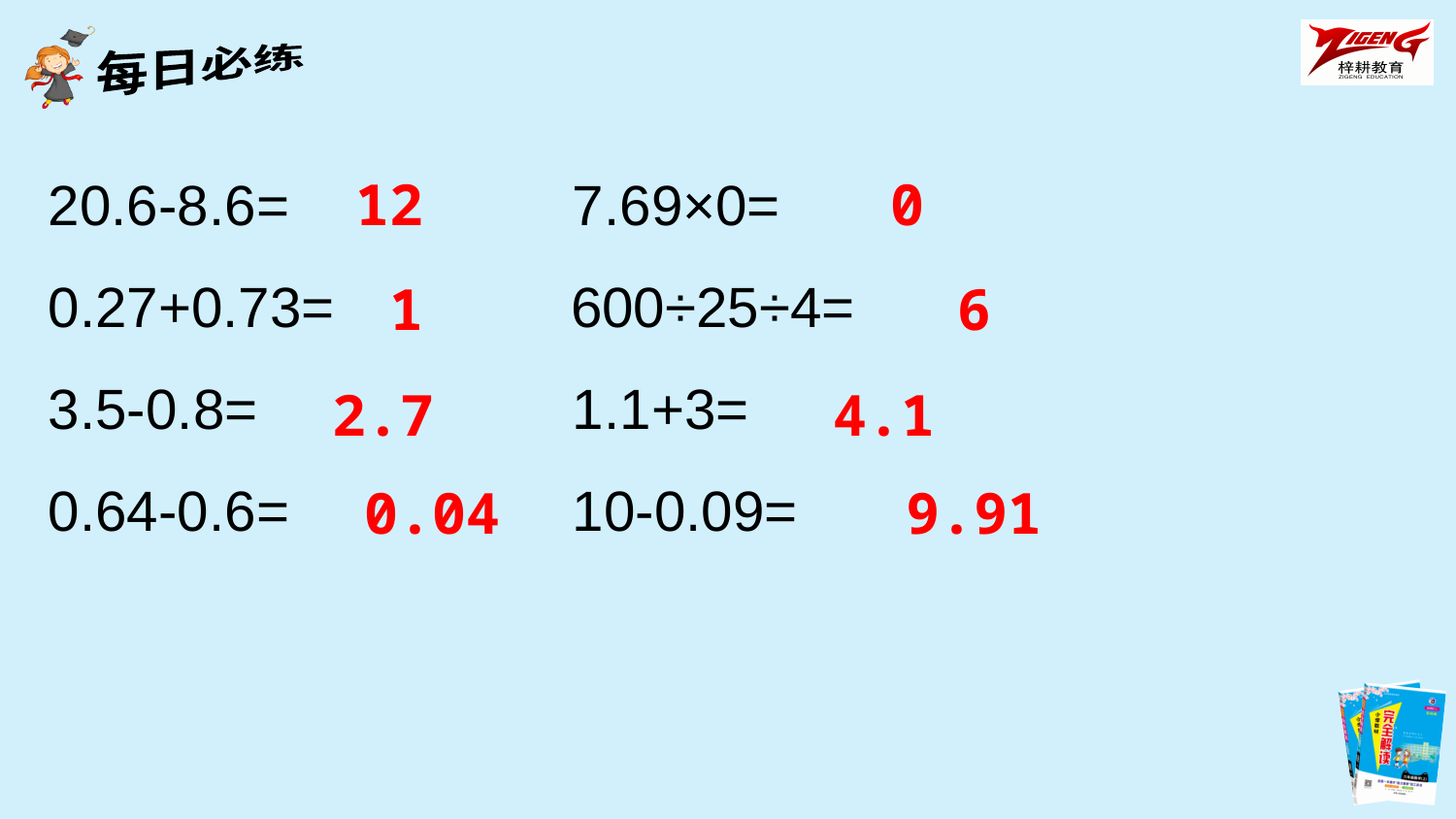

20.6-8.6=                  7.69×0=
0.27+0.73=               600÷25÷4=
3.5-0.8=                    1.1+3=
0.64-0.6=                  10-0.09=
12
0
6
1
4.1
2.7
0.04
9.91